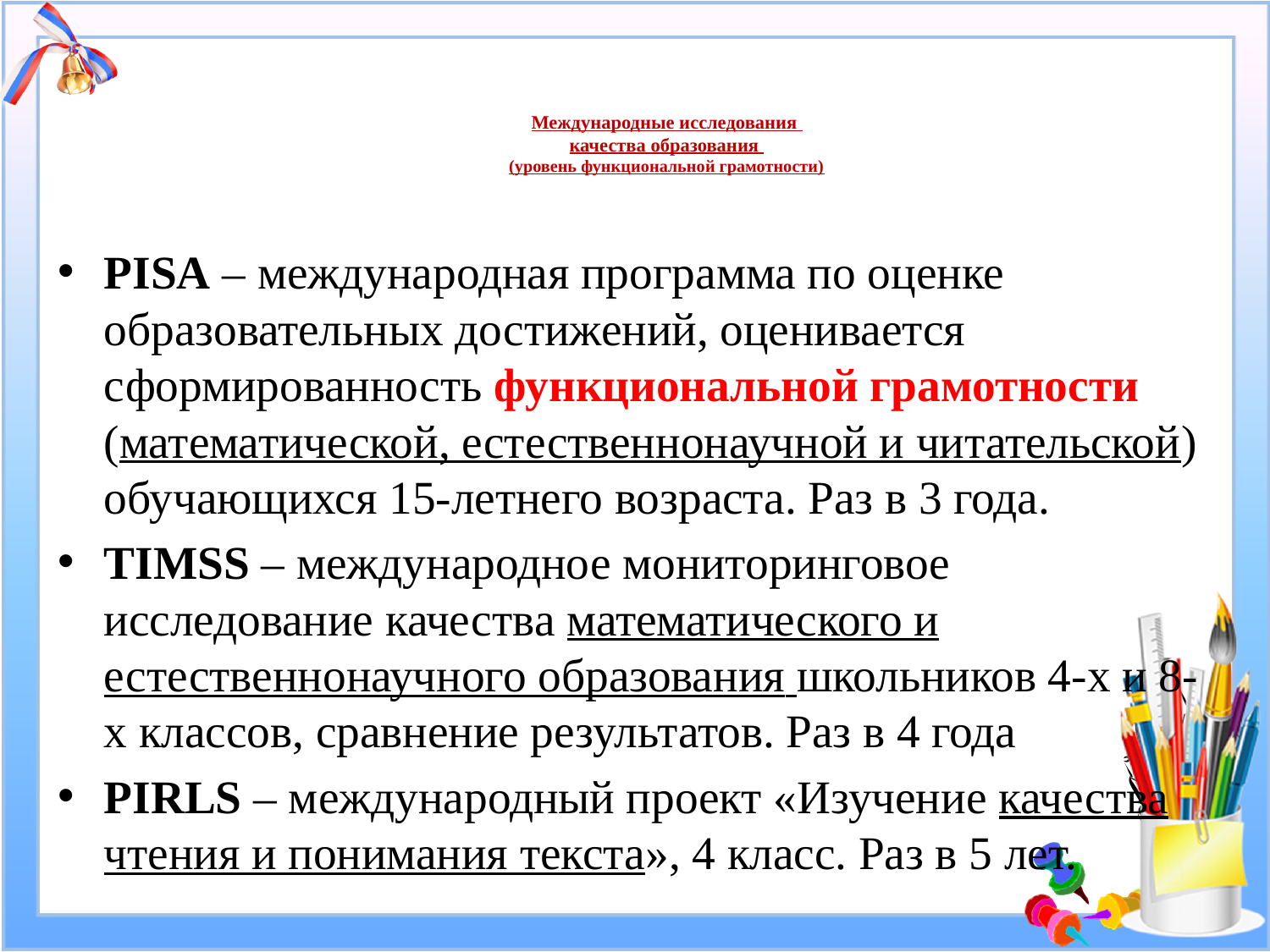

# Международные исследования качества образования (уровень функциональной грамотности)
PISA – международная программа по оценке образовательных достижений, оценивается сформированность функциональной грамотности (математической, естественнонаучной и читательской) обучающихся 15-летнего возраста. Раз в 3 года.
TIMSS – международное мониторинговое исследование качества математического и естественнонаучного образования школьников 4-х и 8-х классов, сравнение результатов. Раз в 4 года
PIRLS – международный проект «Изучение качества чтения и понимания текста», 4 класс. Раз в 5 лет.